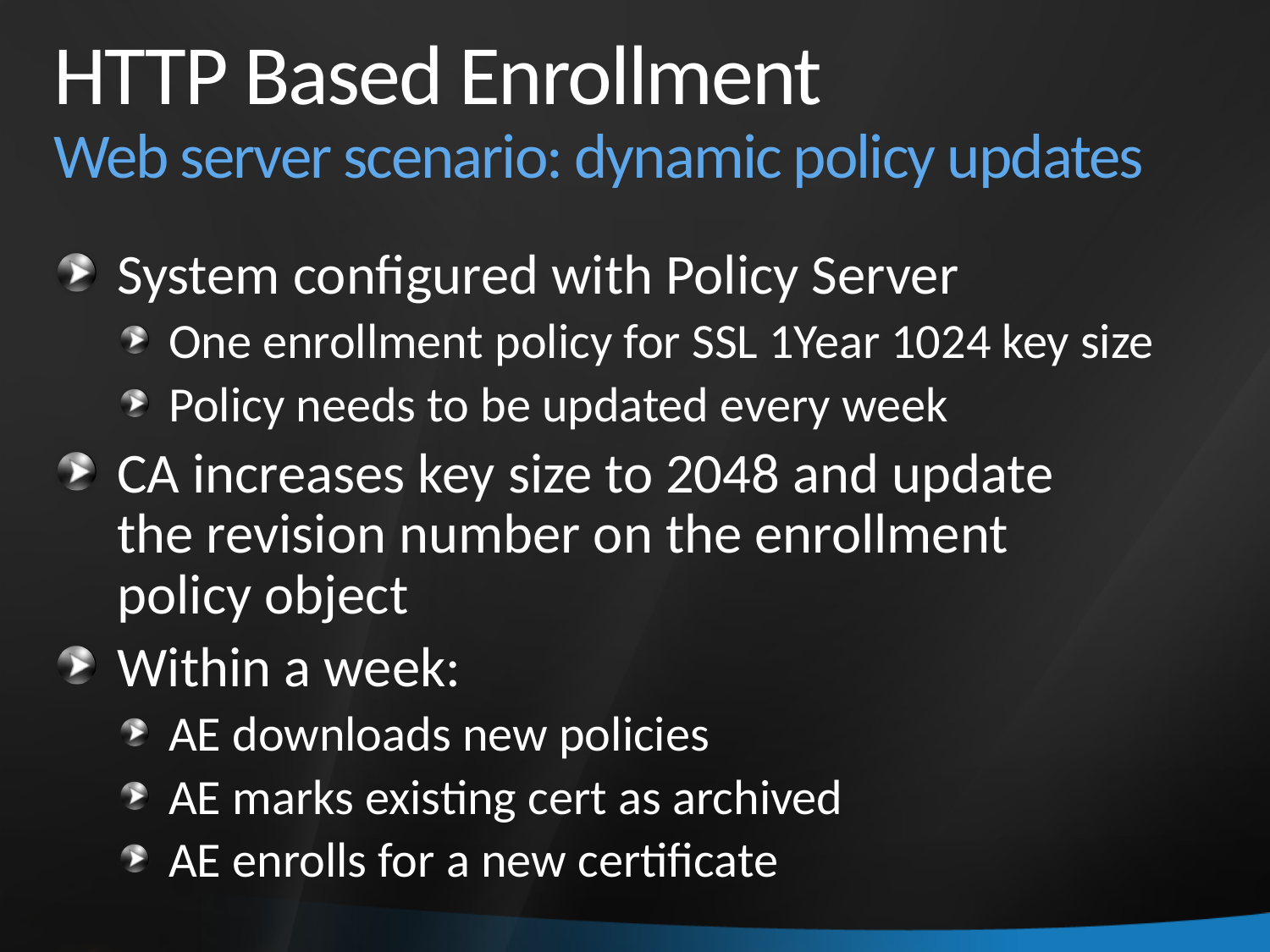

# HTTP Based Enrollment Web server scenario: dynamic policy updates

System configured with Policy Server
One enrollment policy for SSL 1Year 1024 key size
Policy needs to be updated every week
CA increases key size to 2048 and update
the revision number on the enrollment
policy object
Within a week:
AE downloads new policies
AE marks existing cert as archived
AE enrolls for a new certificate